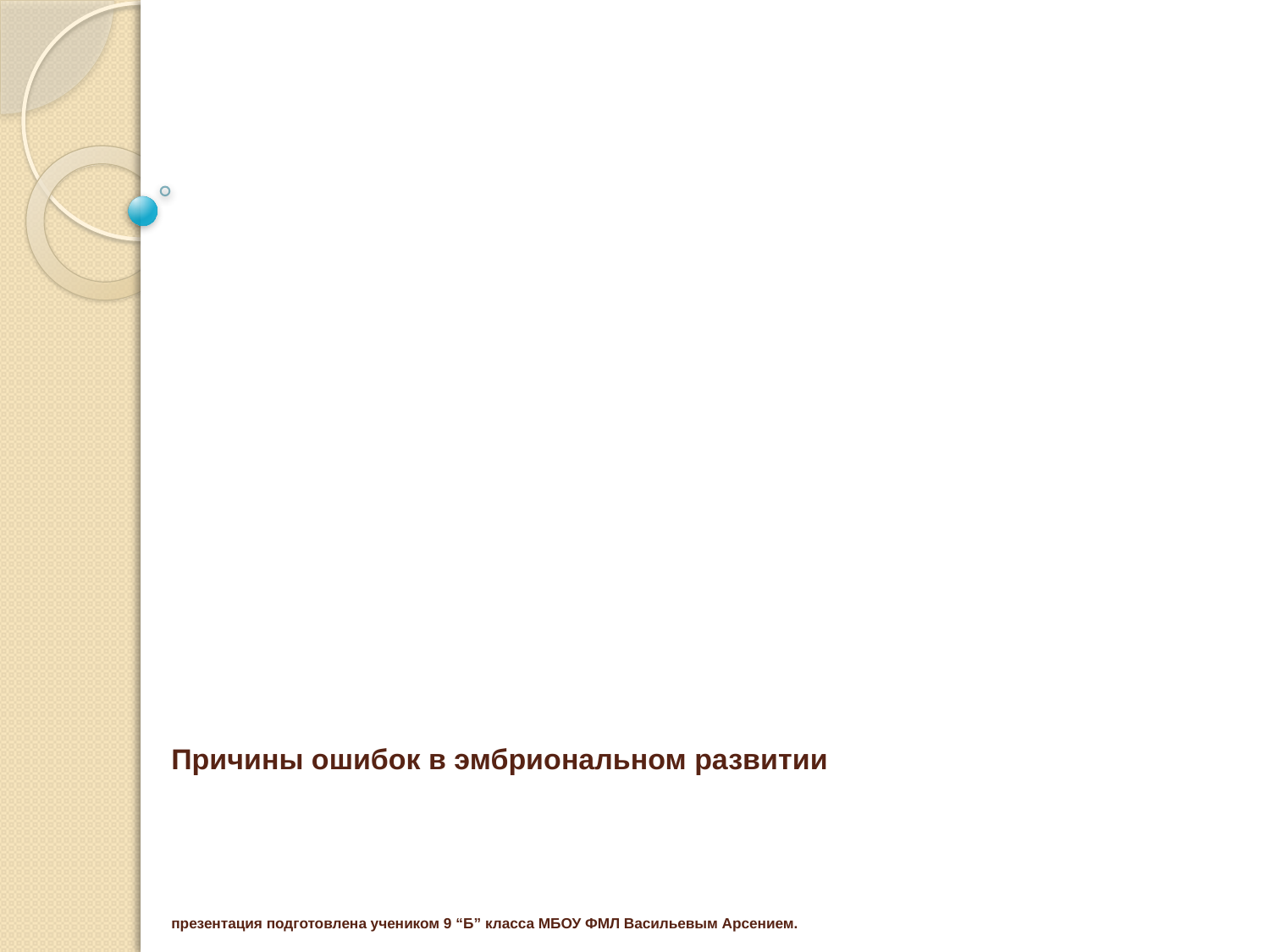

# Причины ошибок в эмбриональном развитии презентация подготовлена учеником 9 “Б” класса МБОУ ФМЛ Васильевым Арсением.